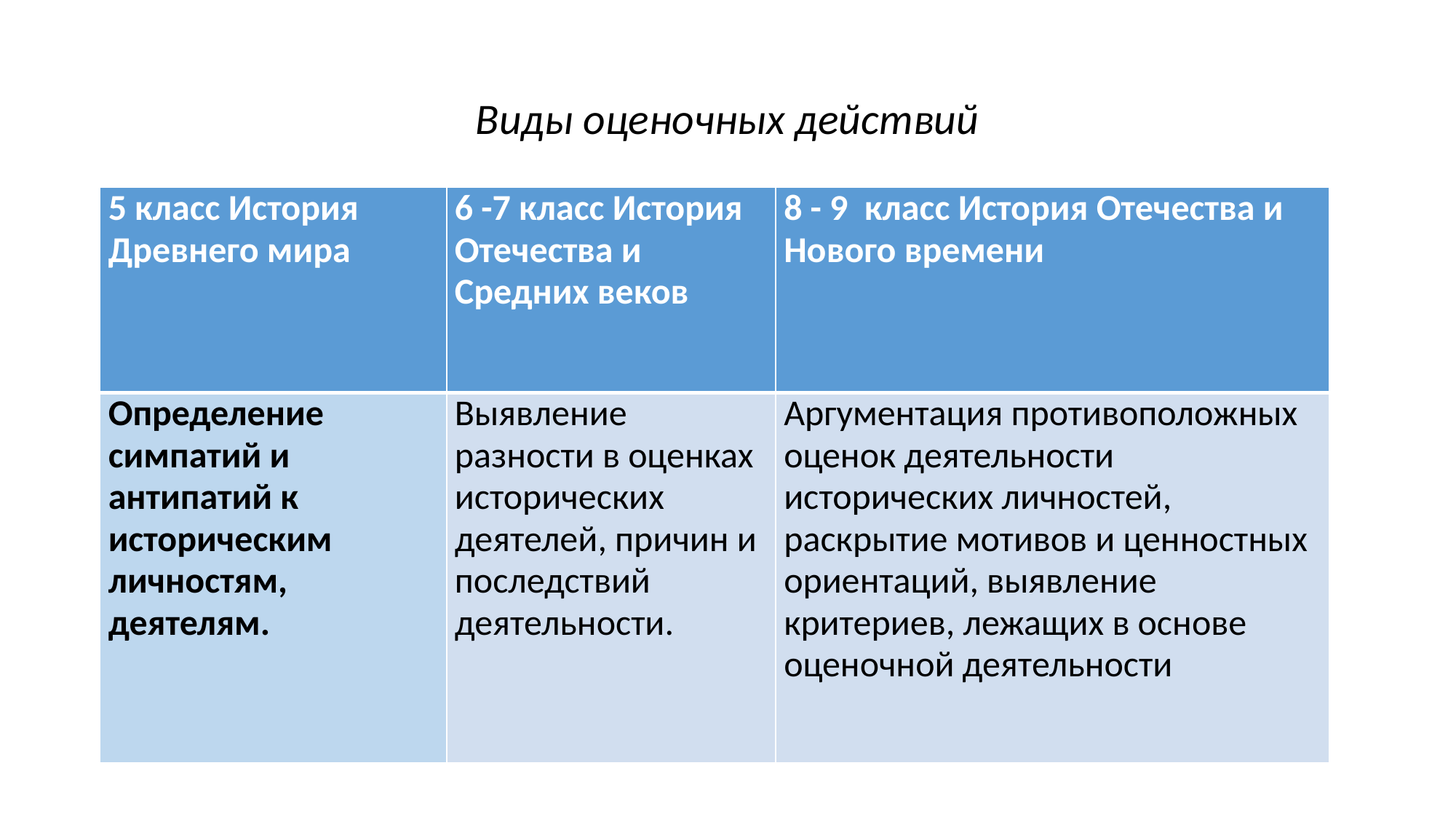

# Виды оценочных действий
| 5 класс История Древнего мира | 6 -7 класс История Отечества и Средних веков | 8 - 9 класс История Отечества и Нового времени |
| --- | --- | --- |
| Определение симпатий и антипатий к историческим личностям, деятелям. | Выявление разности в оценках исторических деятелей, причин и последствий деятельности. | Аргументация противоположных оценок деятельности исторических личностей, раскрытие мотивов и ценностных ориентаций, выявление критериев, лежащих в основе оценочной деятельности |